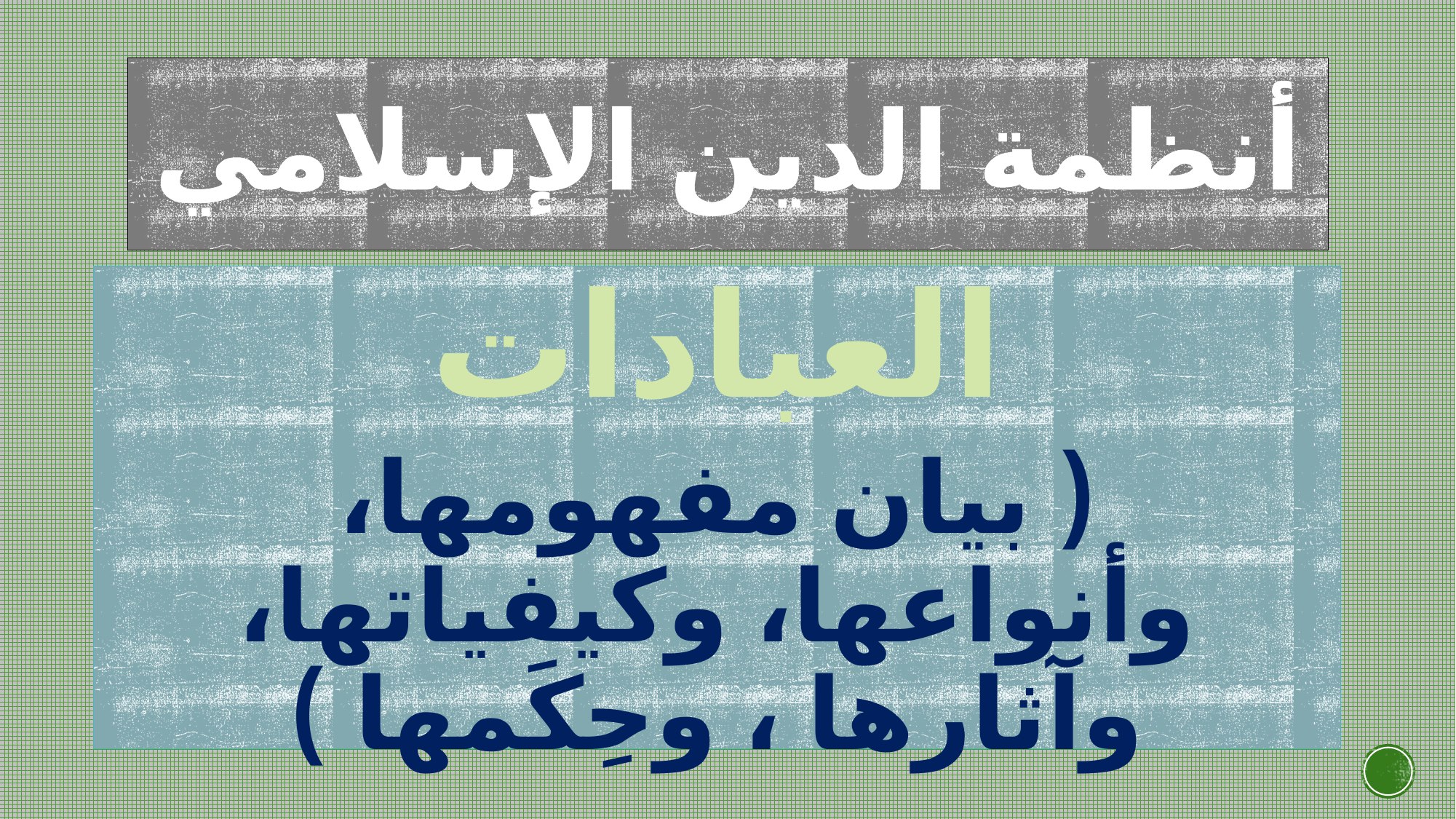

# أنظمة الدين الإسلامي
العبادات
( بيان مفهومها، وأنواعها، وكيفياتها، وآثارها ، وحِكَمها )